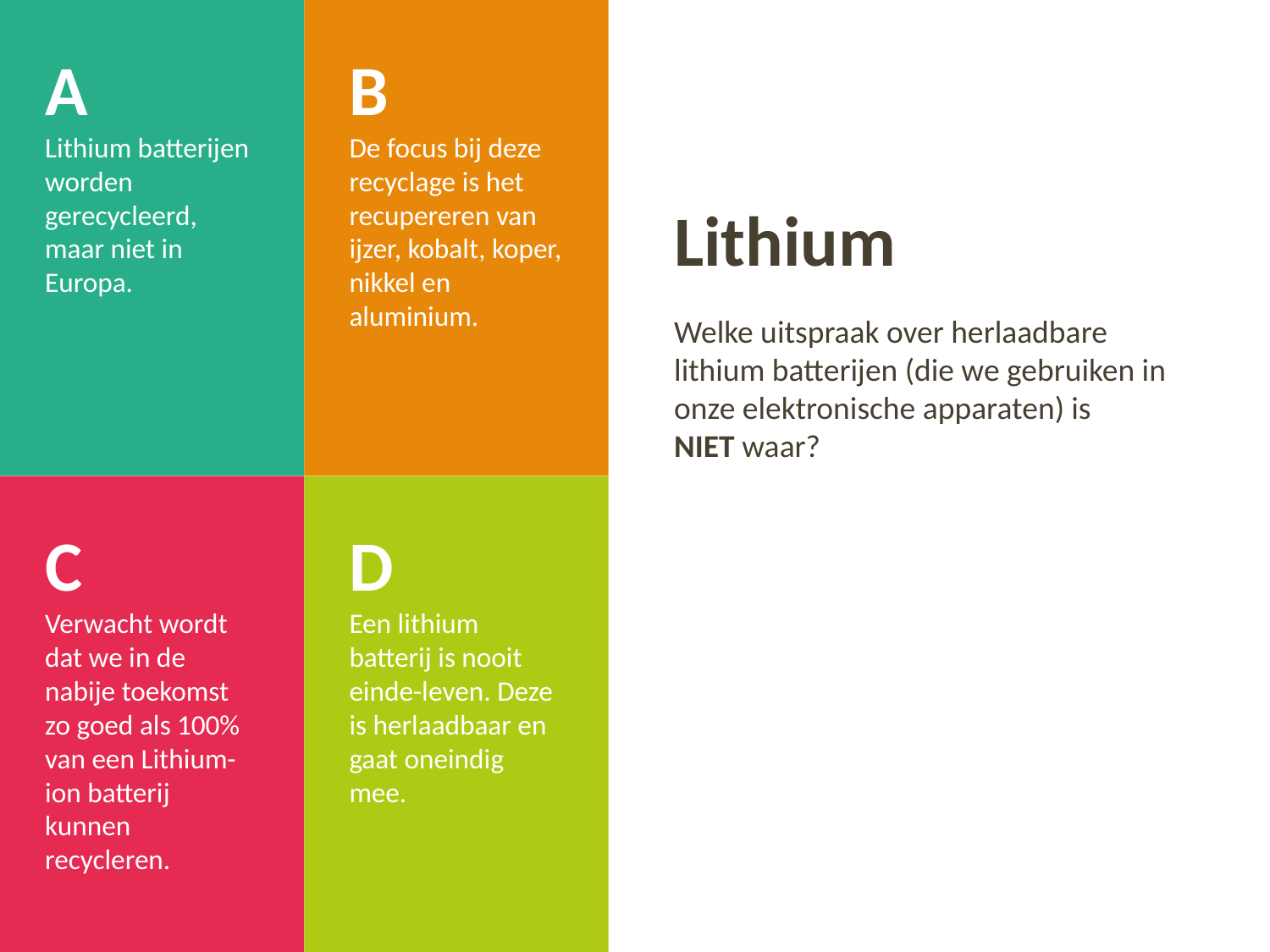

A
Lithium batterijen worden gerecycleerd, maar niet in Europa.
B
De focus bij deze recyclage is het recupereren van ijzer, kobalt, koper, nikkel en aluminium.
# Lithium
Welke uitspraak over herlaadbare lithium batterijen (die we gebruiken in onze elektronische apparaten) is NIET waar?
C
Verwacht wordt dat we in de nabije toekomst zo goed als 100% van een Lithium-ion batterij kunnen recycleren.
D
Een lithium batterij is nooit einde-leven. Deze is herlaadbaar en gaat oneindig mee.